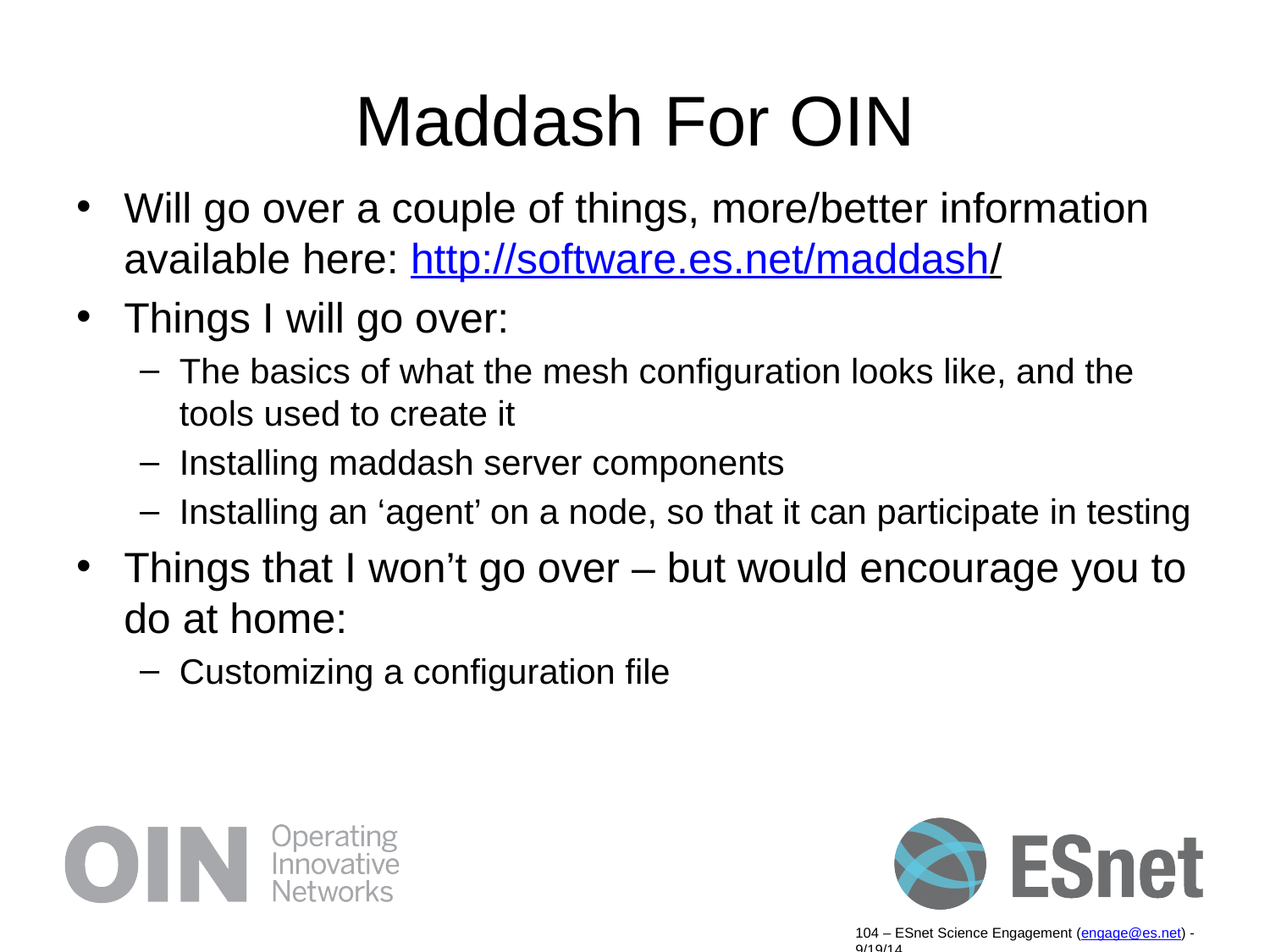

# Maddash For OIN
Will go over a couple of things, more/better information available here: http://software.es.net/maddash/
Things I will go over:
The basics of what the mesh configuration looks like, and the tools used to create it
Installing maddash server components
Installing an ‘agent’ on a node, so that it can participate in testing
Things that I won’t go over – but would encourage you to do at home:
Customizing a configuration file
104 – ESnet Science Engagement (engage@es.net) - 9/19/14